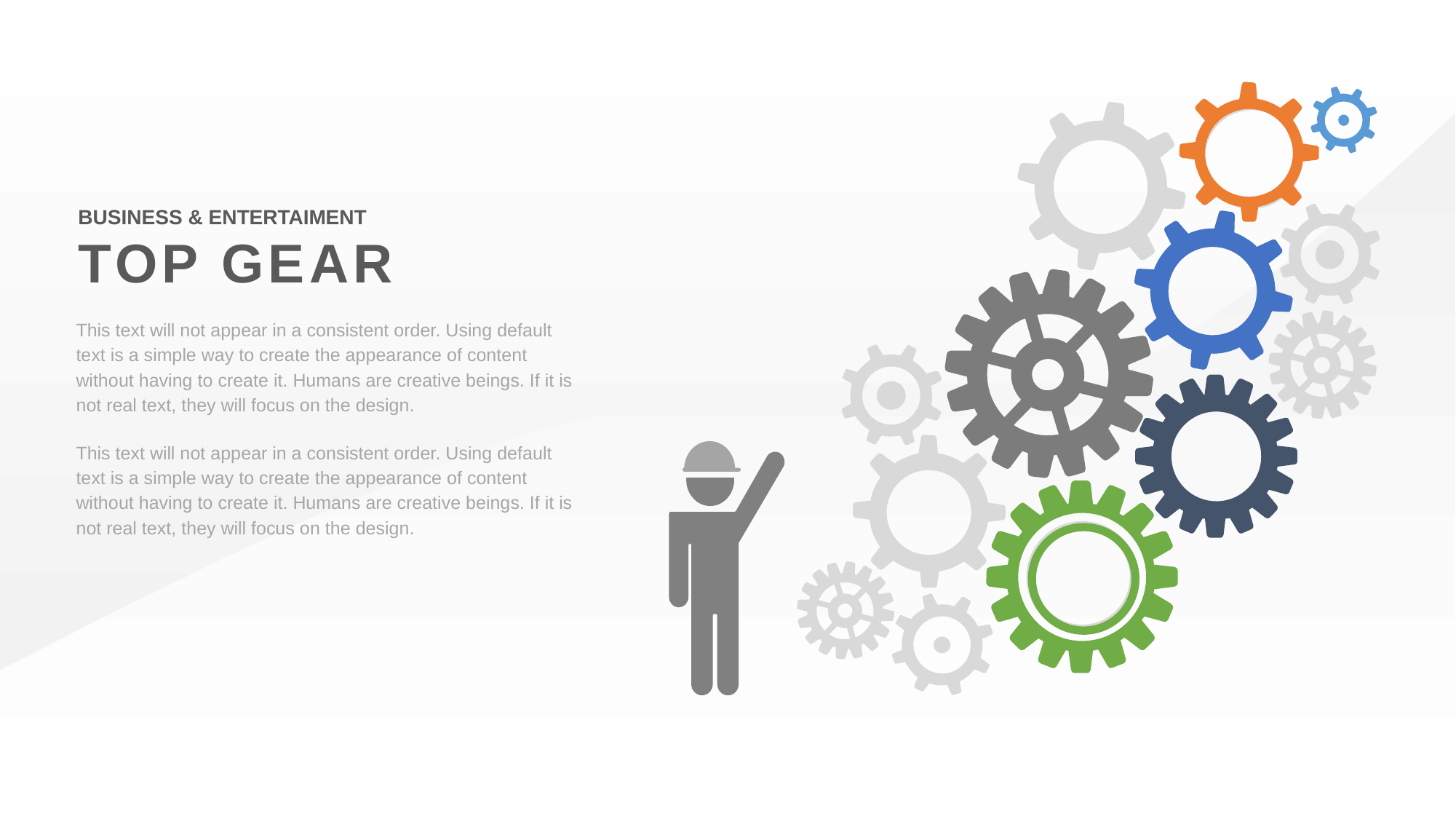

BUSINESS & ENTERTAIMENT
TOP GEAR
This text will not appear in a consistent order. Using default text is a simple way to create the appearance of content without having to create it. Humans are creative beings. If it is not real text, they will focus on the design.
This text will not appear in a consistent order. Using default text is a simple way to create the appearance of content without having to create it. Humans are creative beings. If it is not real text, they will focus on the design.